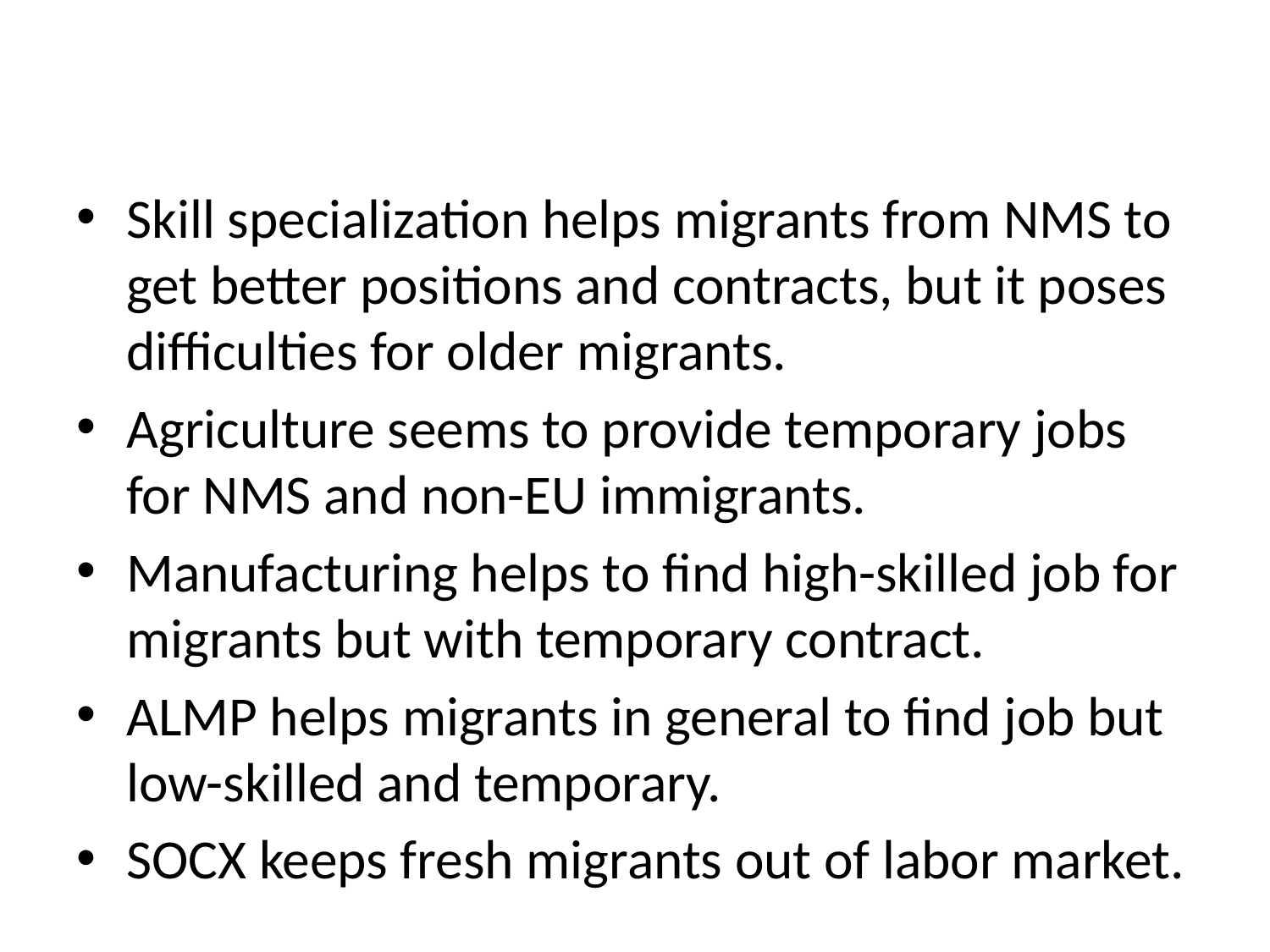

#
Skill specialization helps migrants from NMS to get better positions and contracts, but it poses difficulties for older migrants.
Agriculture seems to provide temporary jobs for NMS and non-EU immigrants.
Manufacturing helps to find high-skilled job for migrants but with temporary contract.
ALMP helps migrants in general to find job but low-skilled and temporary.
SOCX keeps fresh migrants out of labor market.